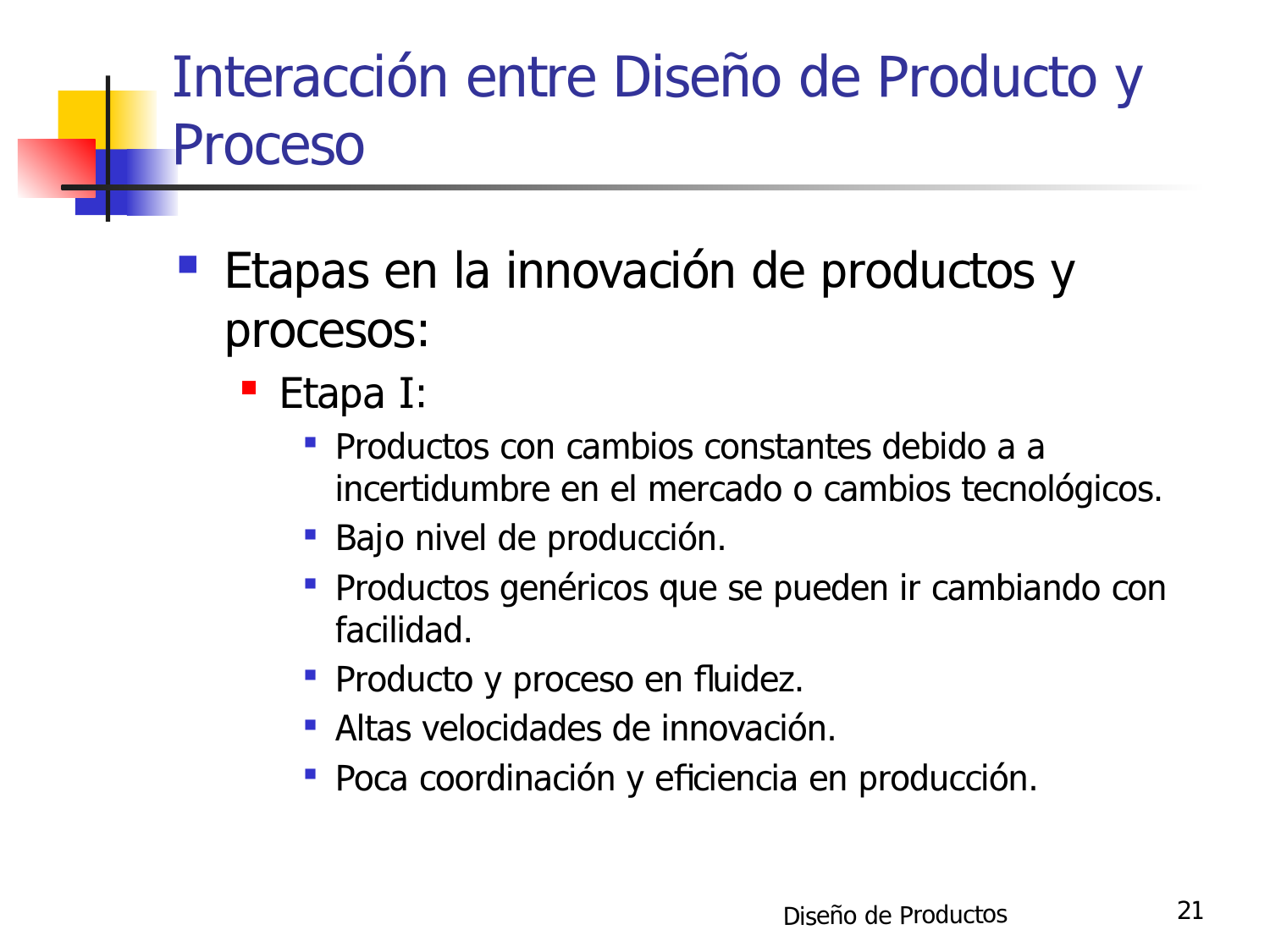

# Interacción entre Diseño de Producto y Proceso
Etapas en la innovación de productos y procesos:
Etapa I:
Productos con cambios constantes debido a a incertidumbre en el mercado o cambios tecnológicos.
Bajo nivel de producción.
Productos genéricos que se pueden ir cambiando con facilidad.
Producto y proceso en fluidez.
Altas velocidades de innovación.
Poca coordinación y eficiencia en producción.

21
Diseño de Productos